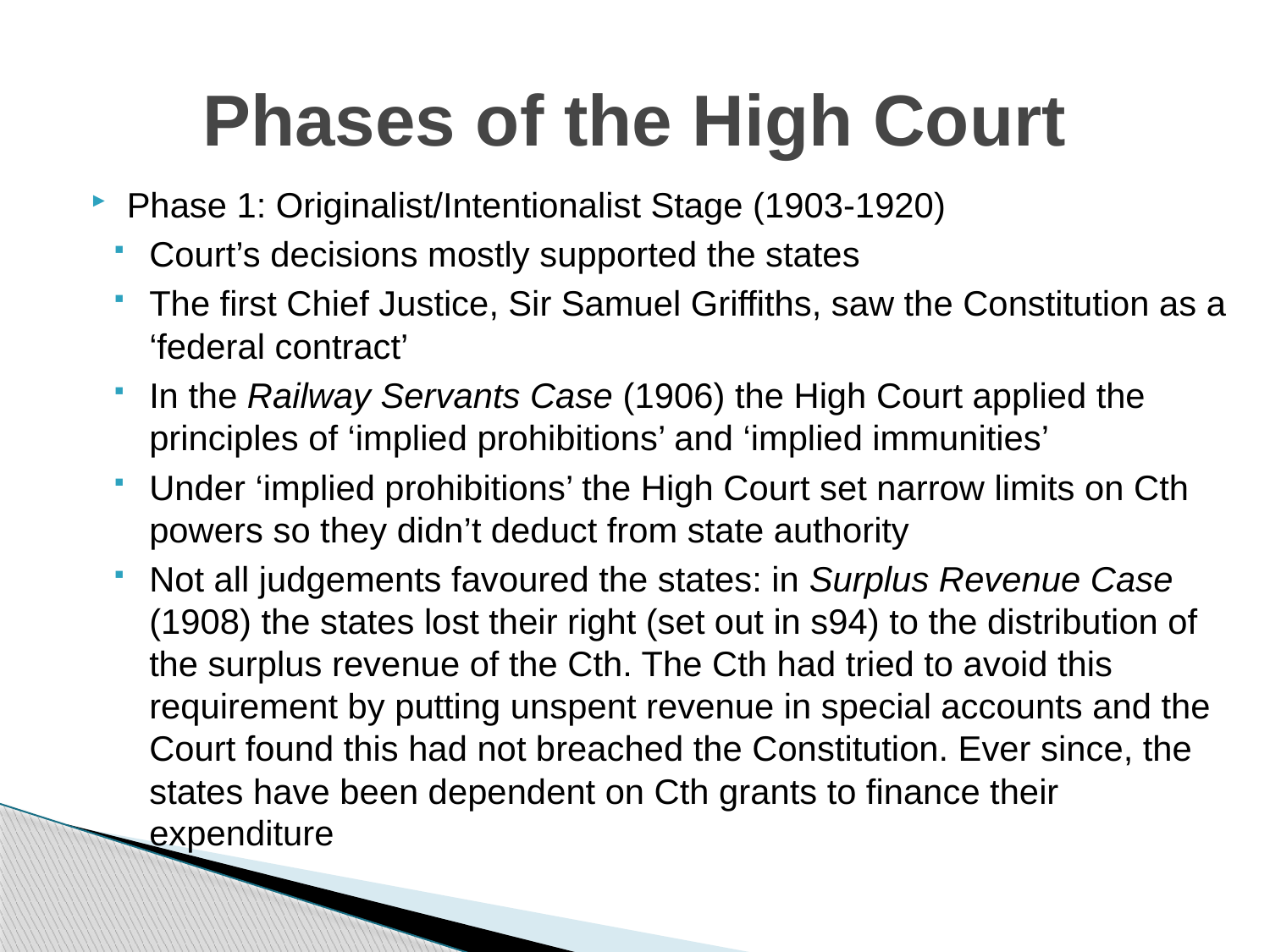

# Phases of the High Court
Phase 1: Originalist/Intentionalist Stage (1903-1920)
Court’s decisions mostly supported the states
The first Chief Justice, Sir Samuel Griffiths, saw the Constitution as a ‘federal contract’
In the Railway Servants Case (1906) the High Court applied the principles of ‘implied prohibitions’ and ‘implied immunities’
Under ‘implied prohibitions’ the High Court set narrow limits on Cth powers so they didn’t deduct from state authority
Not all judgements favoured the states: in Surplus Revenue Case (1908) the states lost their right (set out in s94) to the distribution of the surplus revenue of the Cth. The Cth had tried to avoid this requirement by putting unspent revenue in special accounts and the Court found this had not breached the Constitution. Ever since, the states have been dependent on Cth grants to finance their expenditure